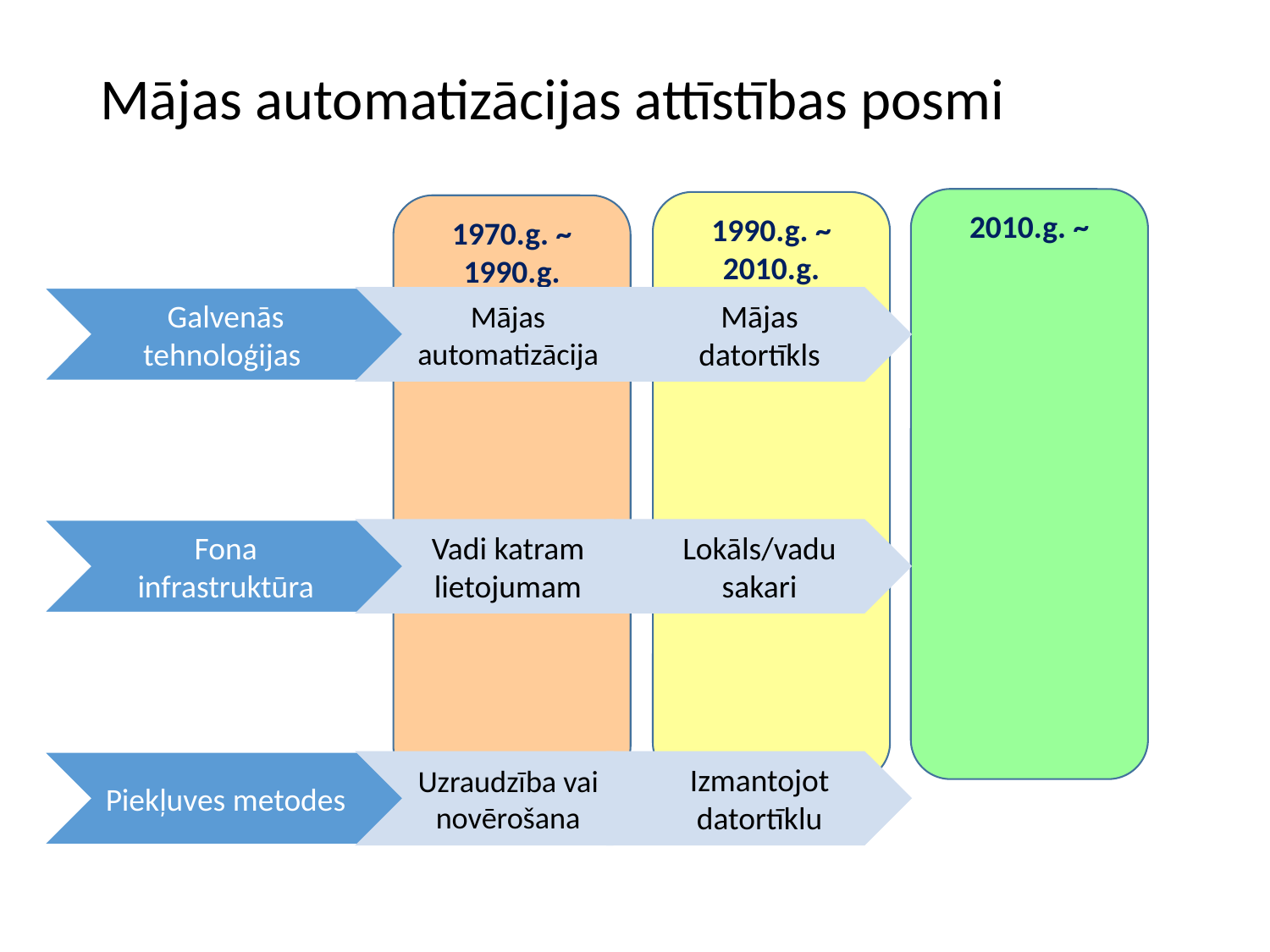

# Mājas automatizācijas attīstības posmi
2010.g. ~
1990.g. ~ 2010.g.
1970.g. ~ 1990.g.
Galvenās tehnoloģijas
Mājas automatizācija
Mājas datortīkls
Fona infrastruktūra
Vadi katram lietojumam
Lokāls/vadu sakari
Piekļuves metodes
Uzraudzība vai novērošana
Izmantojot datortīklu